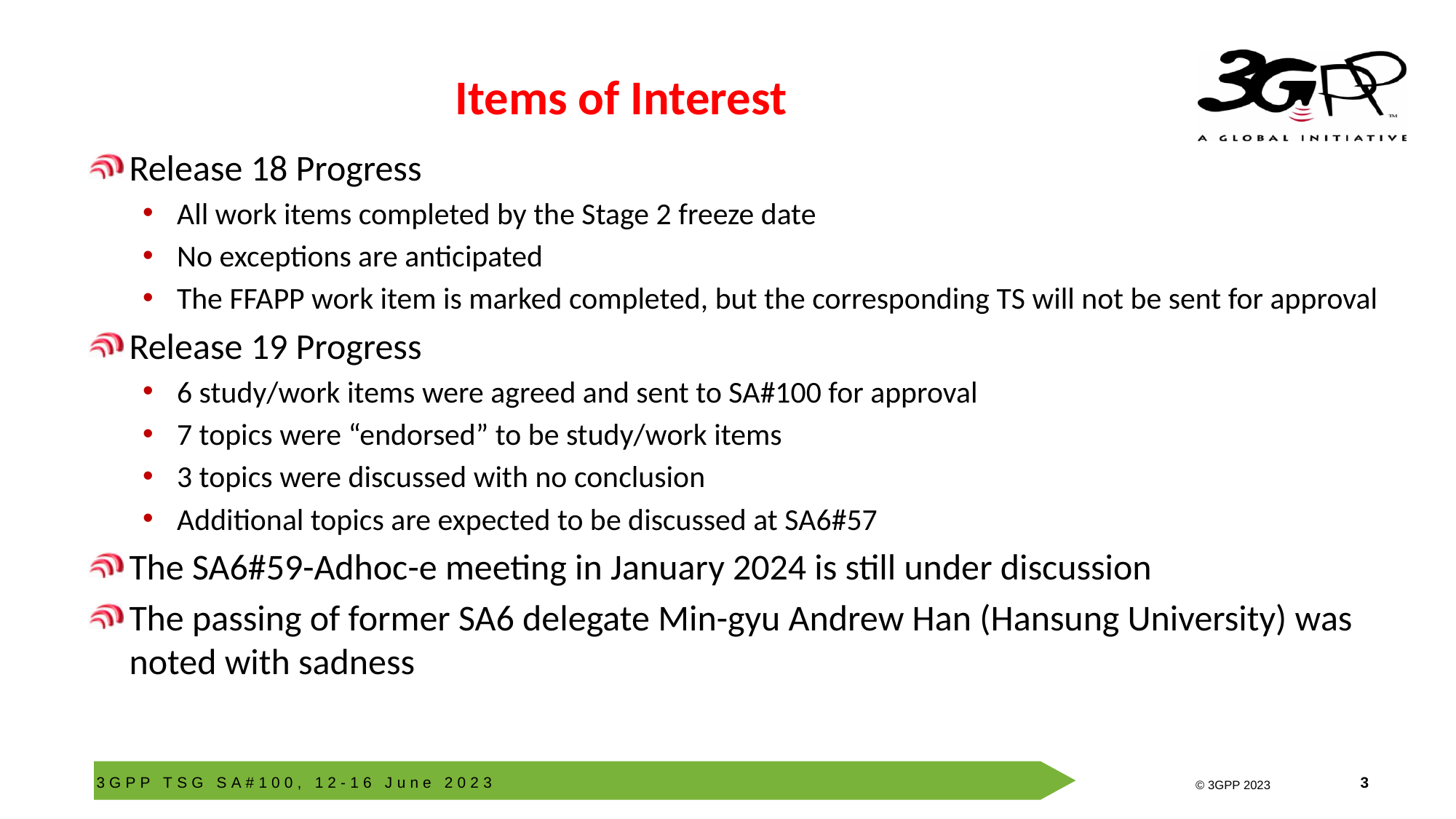

# Items of Interest
Release 18 Progress
All work items completed by the Stage 2 freeze date
No exceptions are anticipated
The FFAPP work item is marked completed, but the corresponding TS will not be sent for approval
Release 19 Progress
6 study/work items were agreed and sent to SA#100 for approval
7 topics were “endorsed” to be study/work items
3 topics were discussed with no conclusion
Additional topics are expected to be discussed at SA6#57
The SA6#59-Adhoc-e meeting in January 2024 is still under discussion
The passing of former SA6 delegate Min-gyu Andrew Han (Hansung University) was noted with sadness